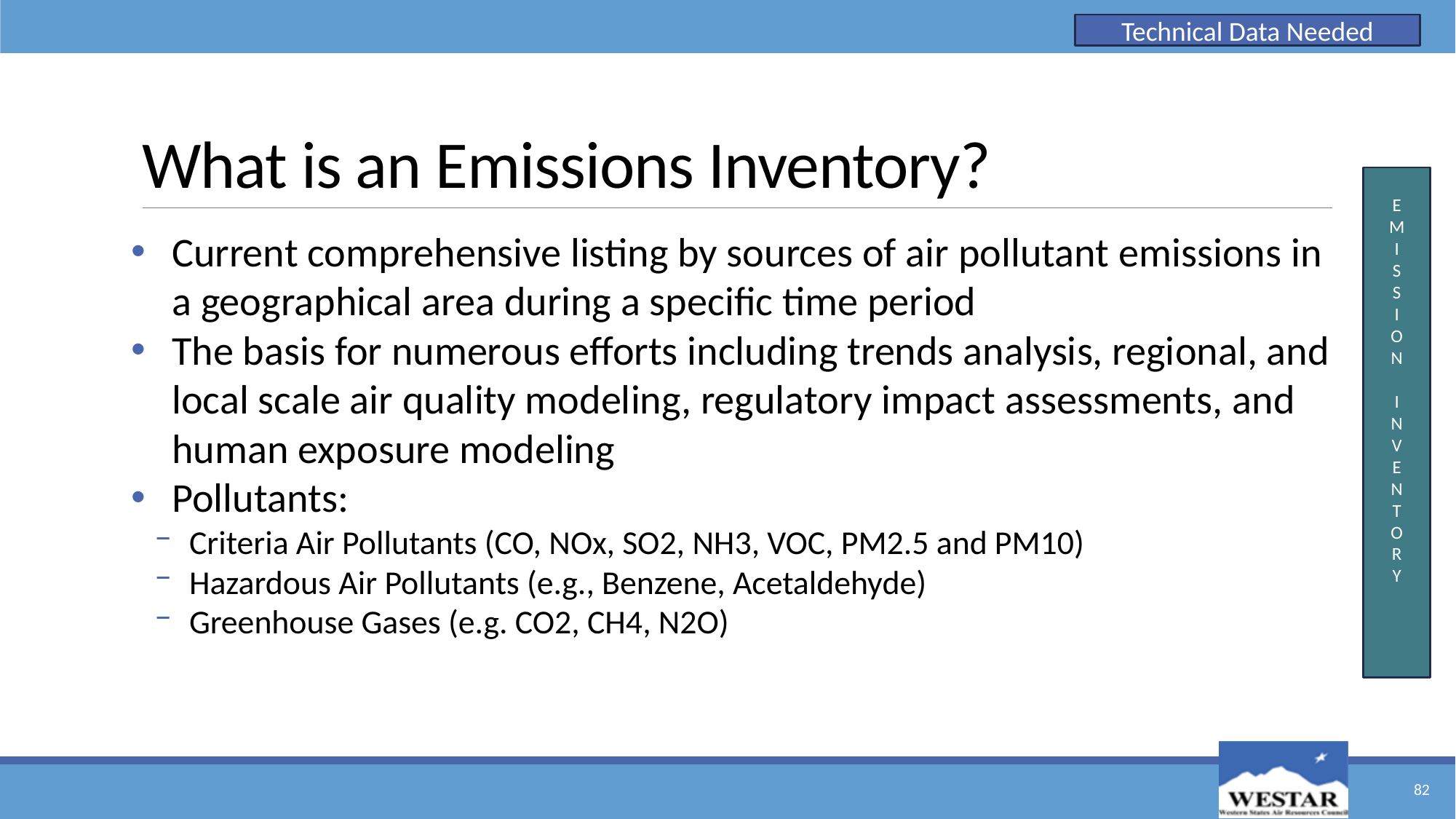

Technical Data Needed
# What is an Emissions Inventory?
E
M
I
S
S
I
O
N

I
N
V
E
N
T
O
R
Y

Current comprehensive listing by sources of air pollutant emissions in a geographical area during a specific time period
The basis for numerous efforts including trends analysis, regional, and local scale air quality modeling, regulatory impact assessments, and human exposure modeling
Pollutants:
Criteria Air Pollutants (CO, NOx, SO2, NH3, VOC, PM2.5 and PM10)
Hazardous Air Pollutants (e.g., Benzene, Acetaldehyde)
Greenhouse Gases (e.g. CO2, CH4, N2O)

82